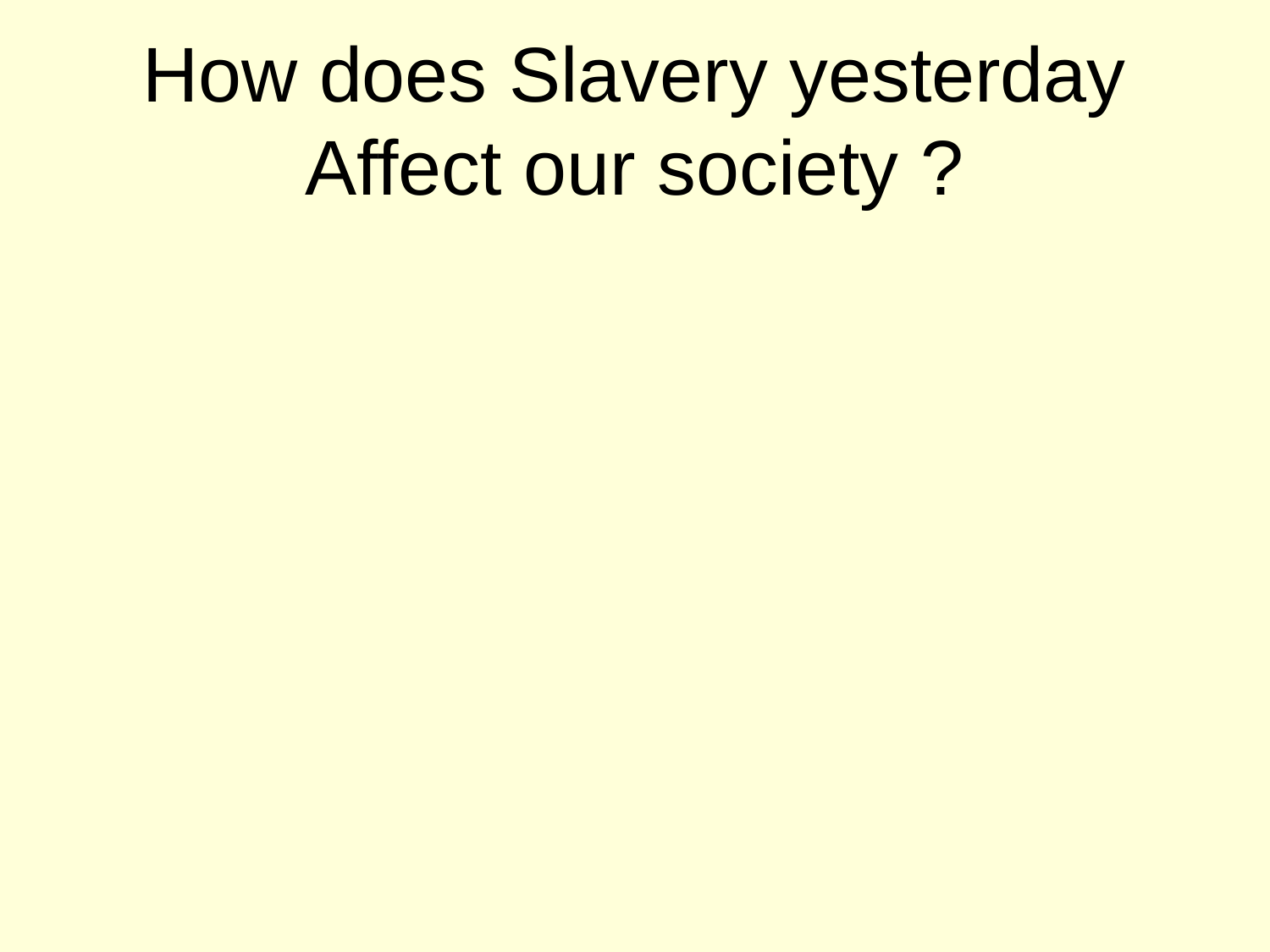

# How does Slavery yesterday Affect our society ?